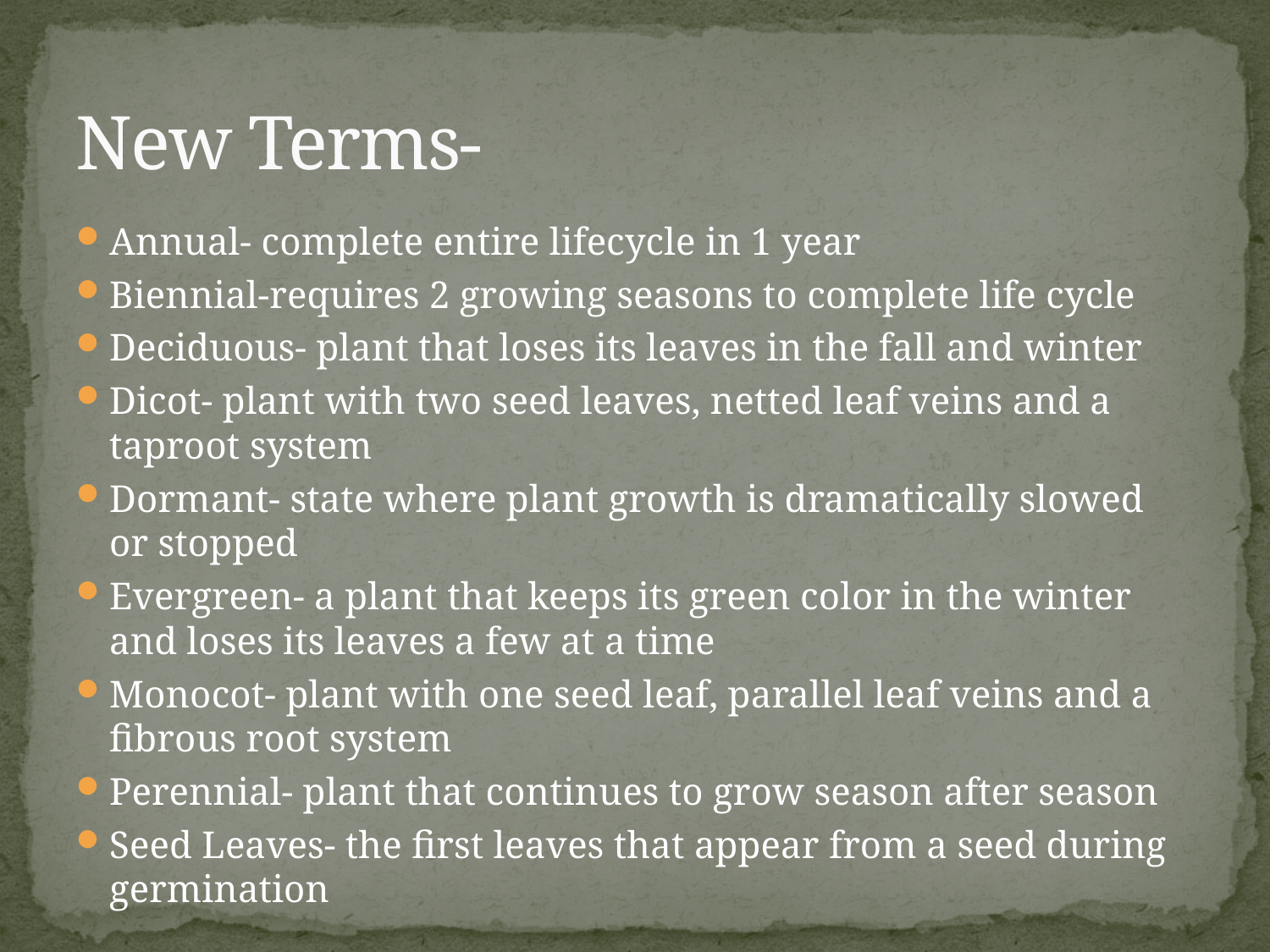

# New Terms-
Annual- complete entire lifecycle in 1 year
Biennial-requires 2 growing seasons to complete life cycle
Deciduous- plant that loses its leaves in the fall and winter
Dicot- plant with two seed leaves, netted leaf veins and a taproot system
Dormant- state where plant growth is dramatically slowed or stopped
Evergreen- a plant that keeps its green color in the winter and loses its leaves a few at a time
Monocot- plant with one seed leaf, parallel leaf veins and a fibrous root system
Perennial- plant that continues to grow season after season
Seed Leaves- the first leaves that appear from a seed during germination